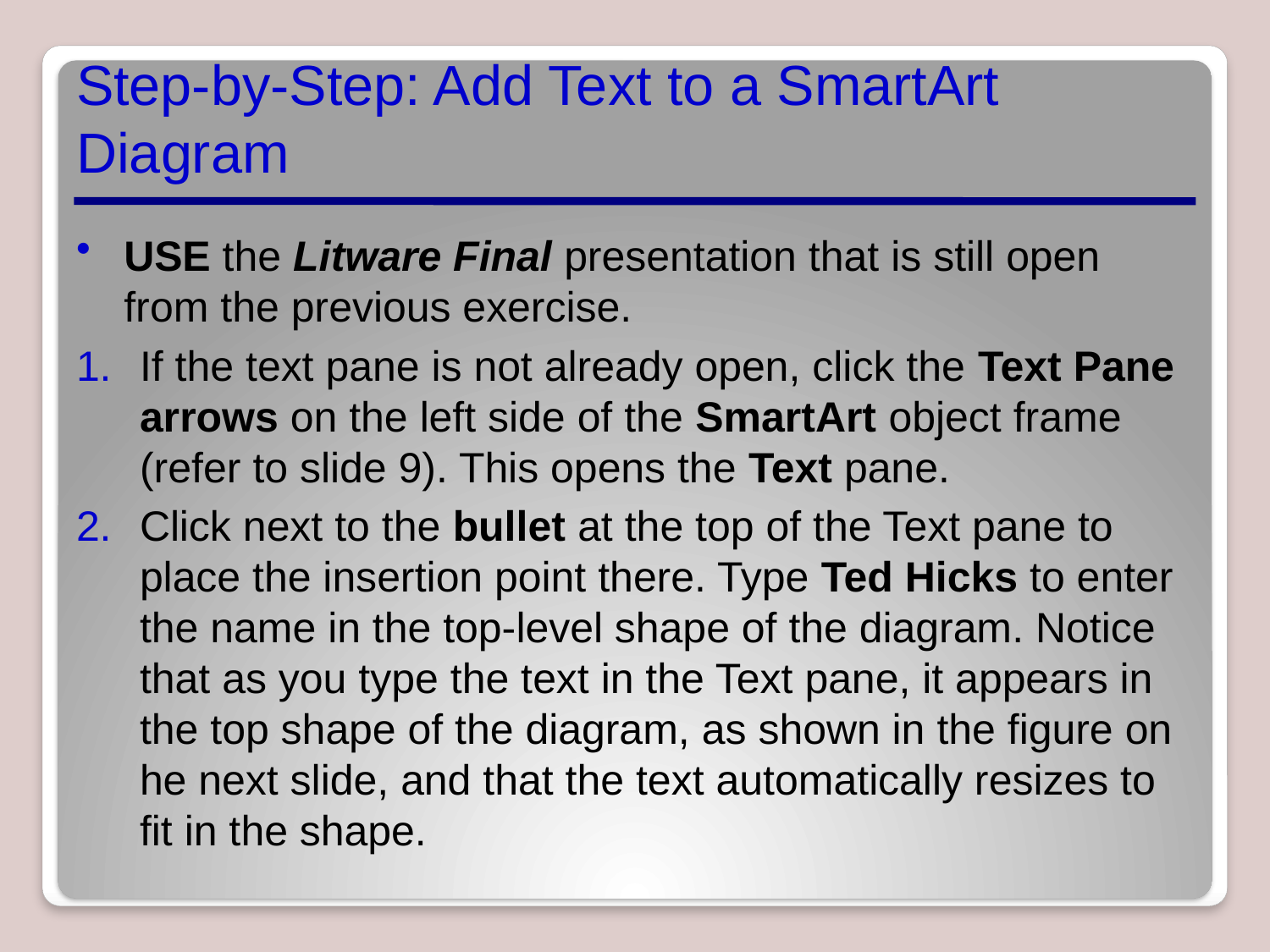

# Step-by-Step: Add Text to a SmartArt Diagram
USE the Litware Final presentation that is still open from the previous exercise.
If the text pane is not already open, click the Text Pane arrows on the left side of the SmartArt object frame (refer to slide 9). This opens the Text pane.
Click next to the bullet at the top of the Text pane to place the insertion point there. Type Ted Hicks to enter the name in the top-level shape of the diagram. Notice that as you type the text in the Text pane, it appears in the top shape of the diagram, as shown in the figure on he next slide, and that the text automatically resizes to fit in the shape.